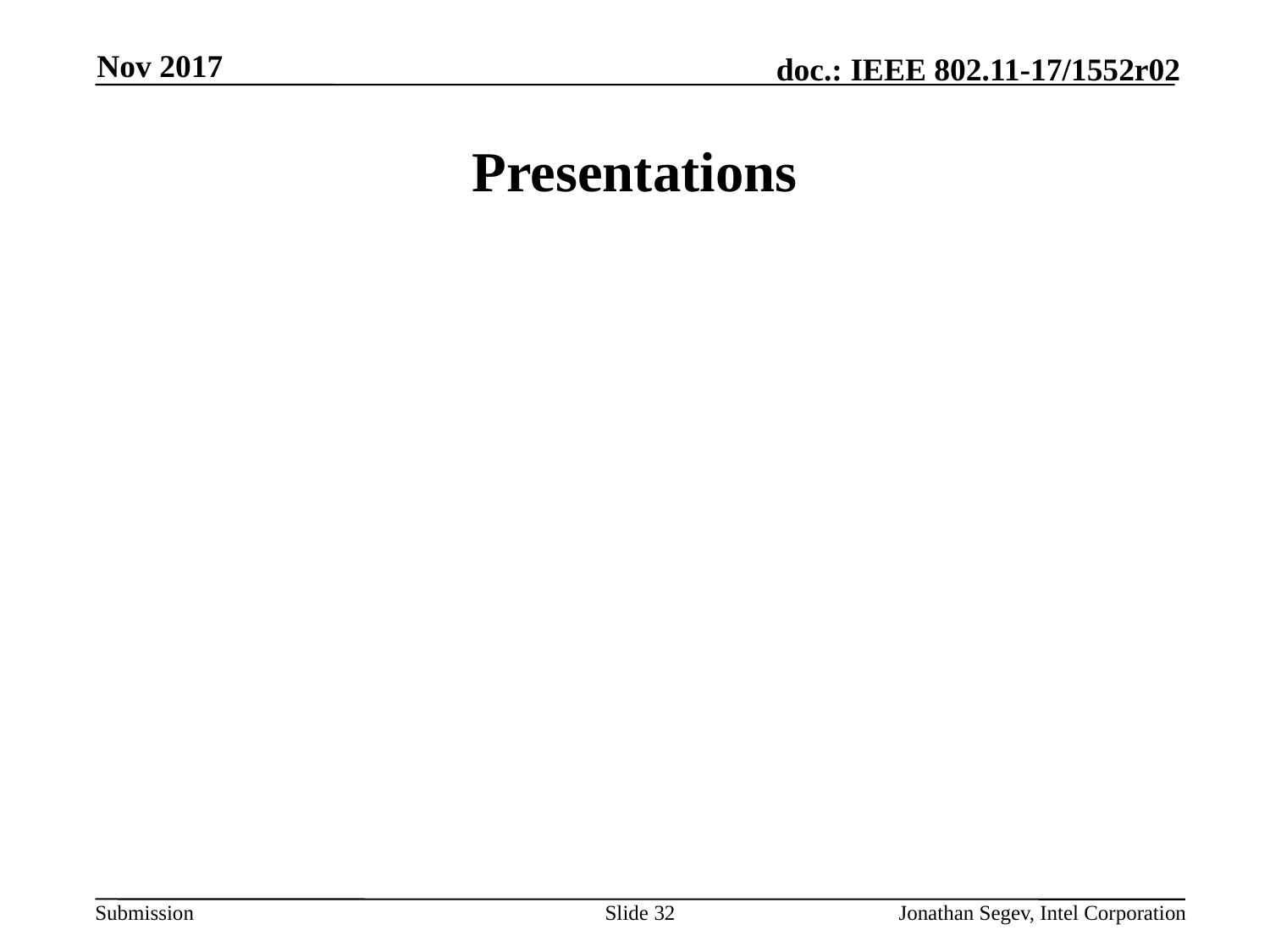

Nov 2017
# Presentations

Slide 32
Jonathan Segev, Intel Corporation